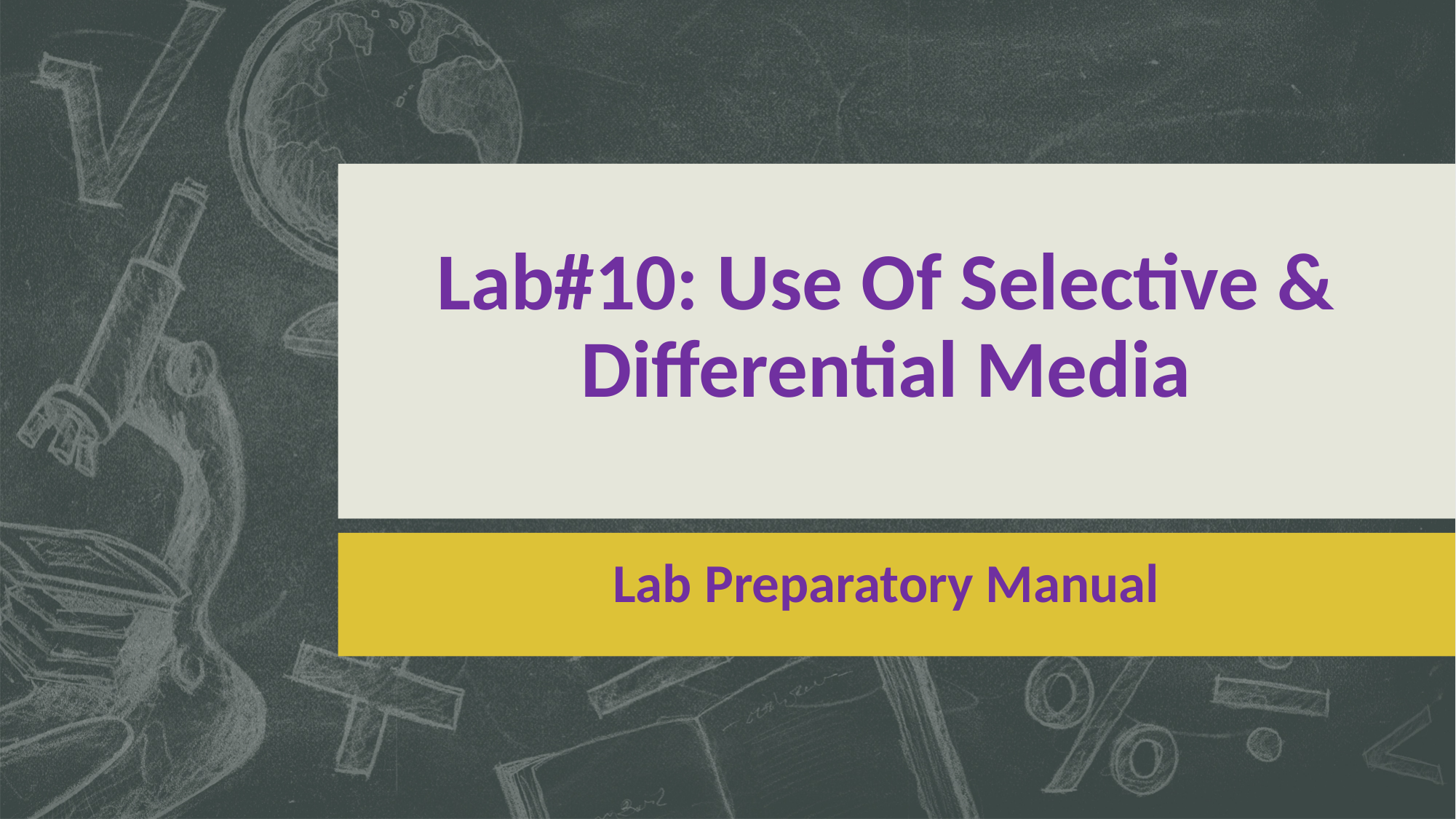

# Lab#10: Use Of Selective & Differential Media
Lab Preparatory Manual